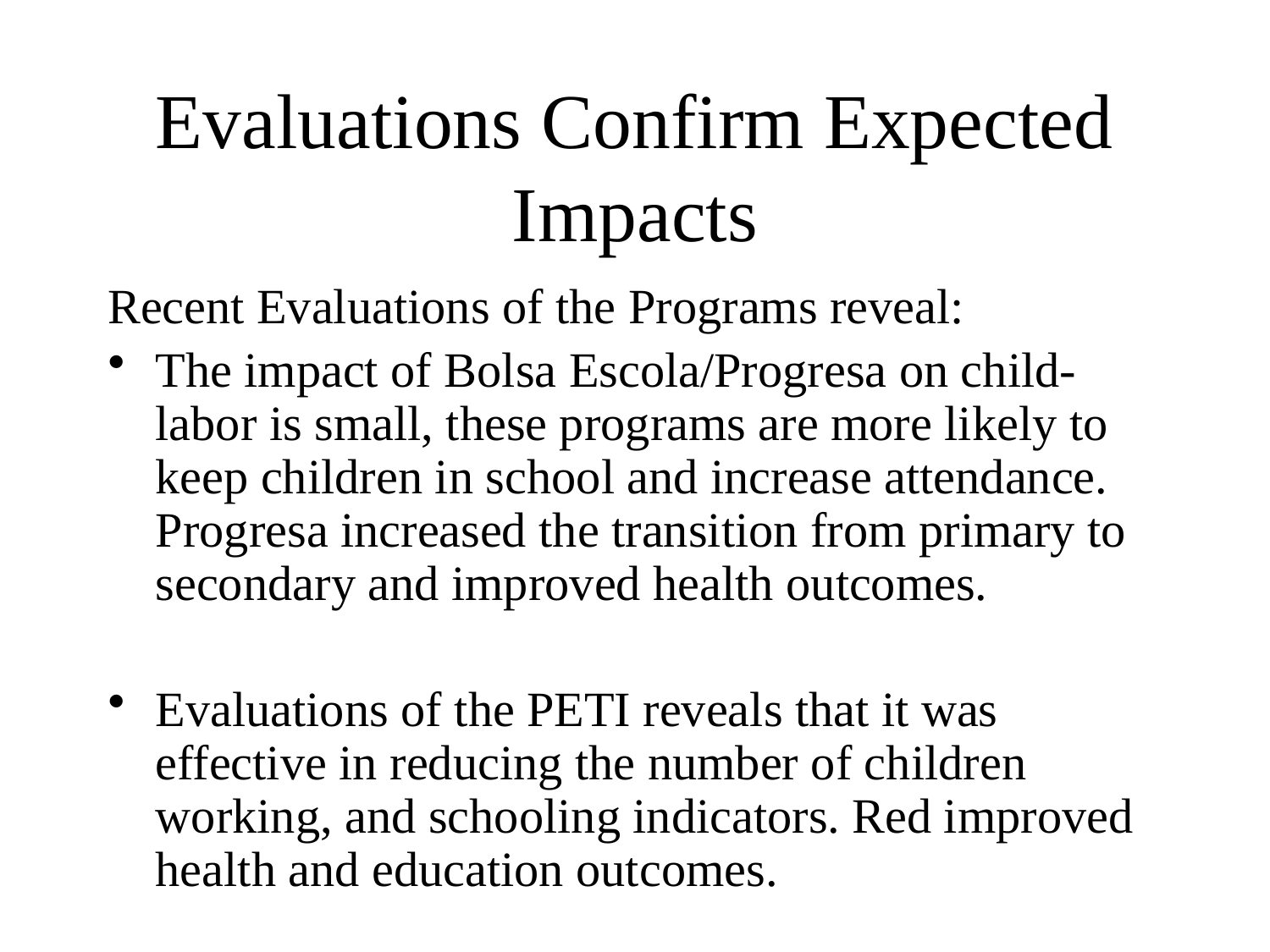

# Evaluations Confirm Expected Impacts
Recent Evaluations of the Programs reveal:
The impact of Bolsa Escola/Progresa on child-labor is small, these programs are more likely to keep children in school and increase attendance. Progresa increased the transition from primary to secondary and improved health outcomes.

Evaluations of the PETI reveals that it was effective in reducing the number of children working, and schooling indicators. Red improved health and education outcomes.